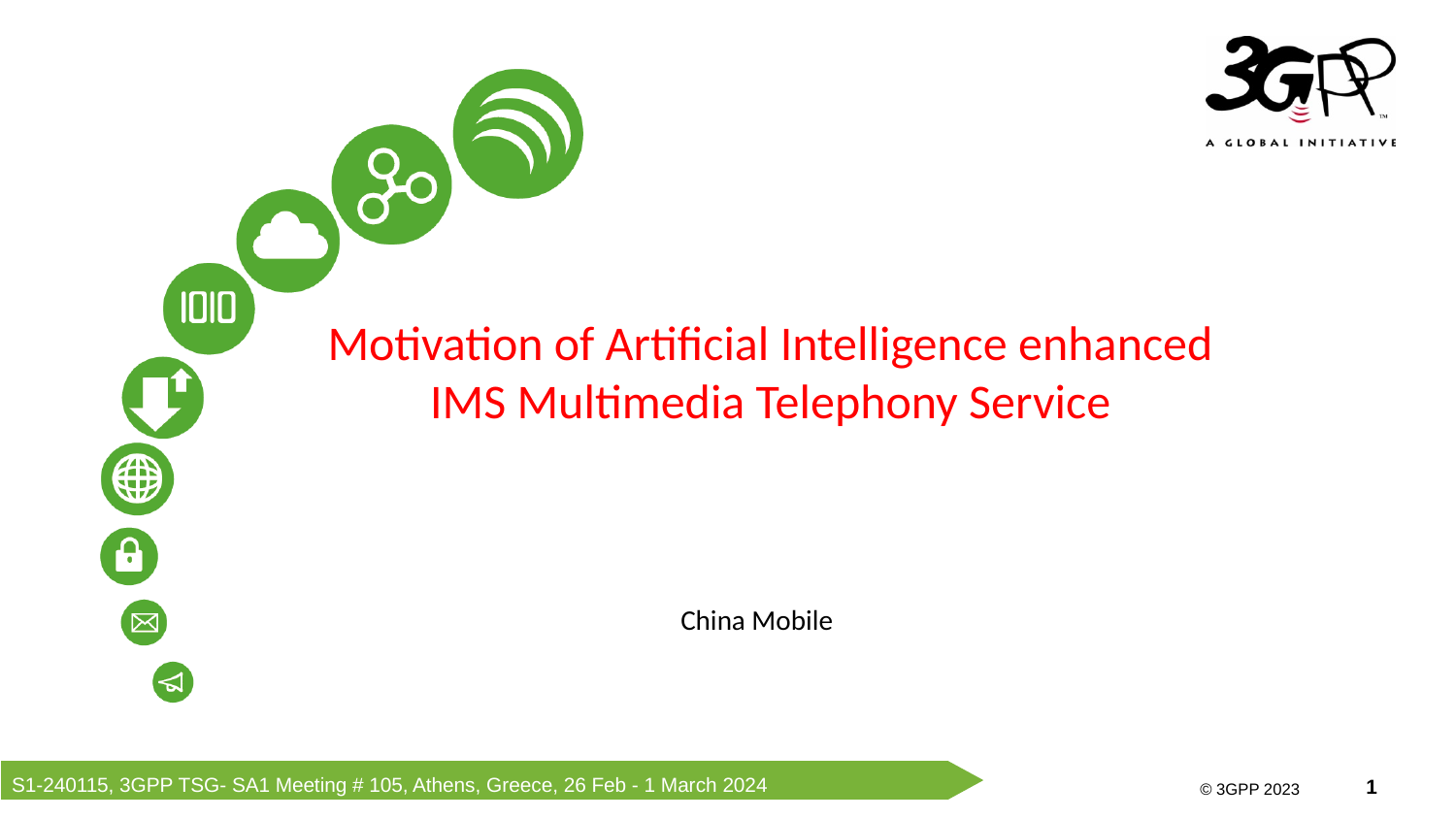

Motivation of Artificial Intelligence enhanced IMS Multimedia Telephony Service

China Mobile

S1-240115, 3GPP TSG- SA1 Meeting # 105, Athens, Greece, 26 Feb - 1 March 2024